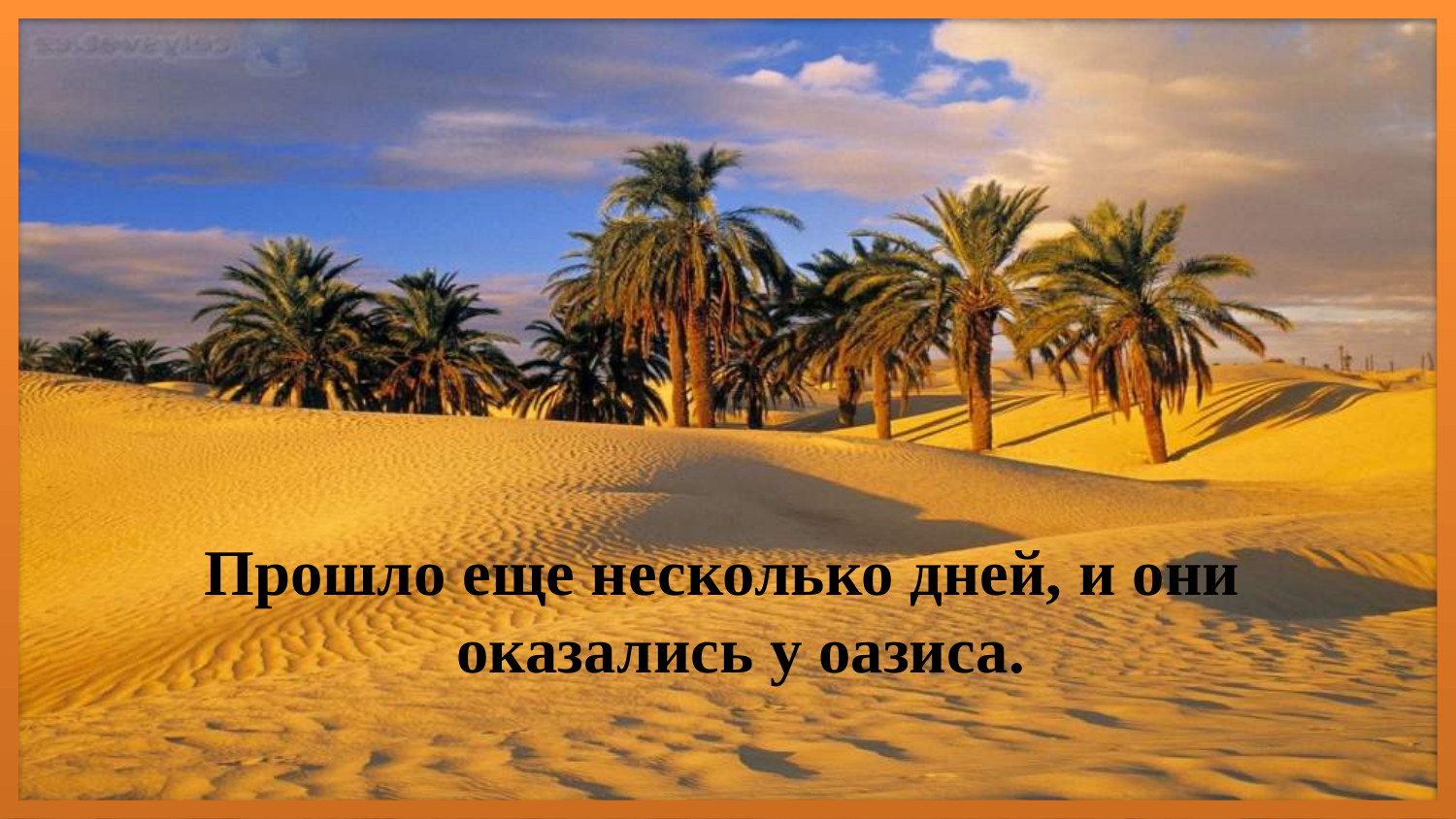

Прошло еще несколько дней, и они оказались у оазиса.